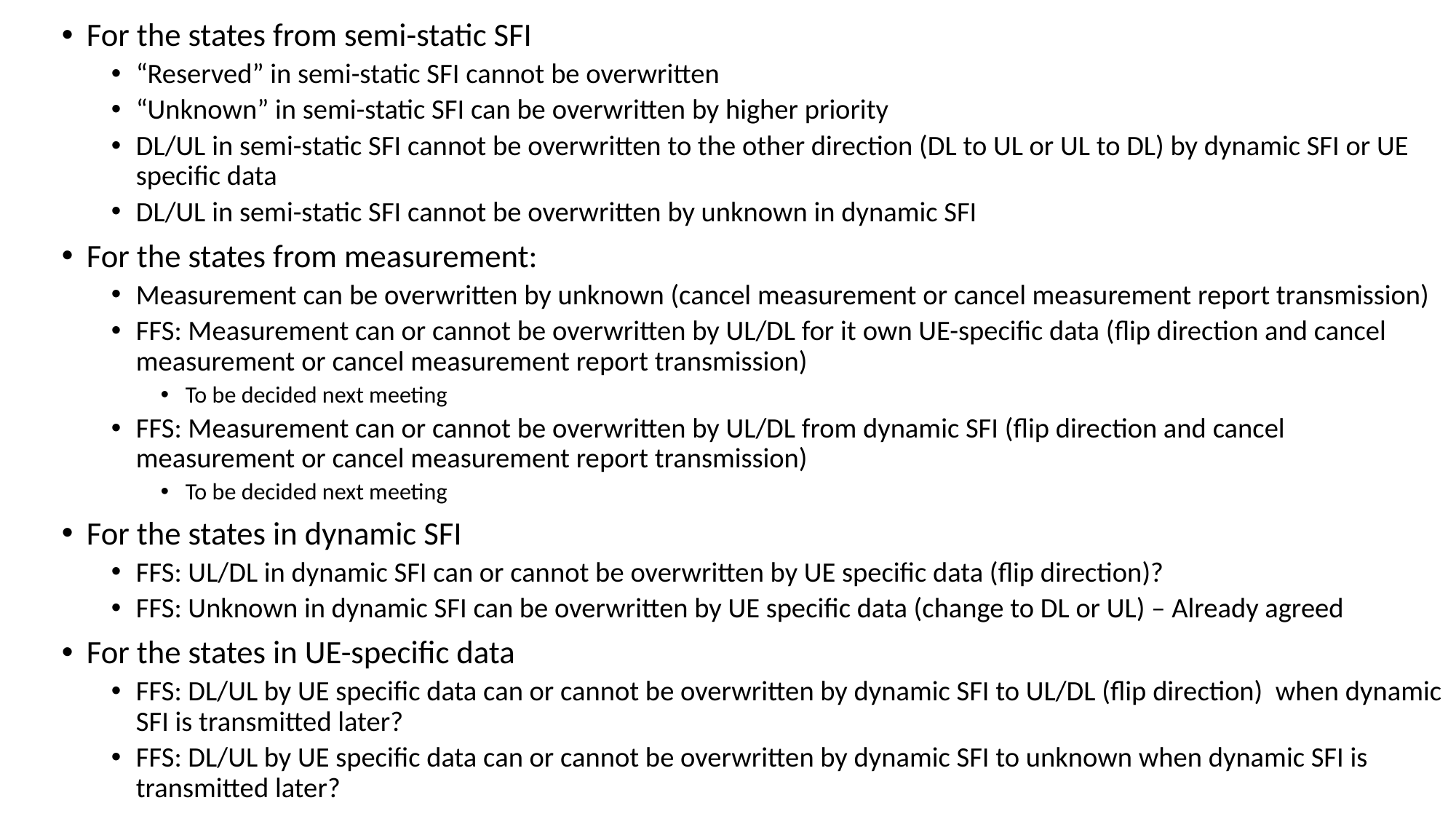

For the states from semi-static SFI
“Reserved” in semi-static SFI cannot be overwritten
“Unknown” in semi-static SFI can be overwritten by higher priority
DL/UL in semi-static SFI cannot be overwritten to the other direction (DL to UL or UL to DL) by dynamic SFI or UE specific data
DL/UL in semi-static SFI cannot be overwritten by unknown in dynamic SFI
For the states from measurement:
Measurement can be overwritten by unknown (cancel measurement or cancel measurement report transmission)
FFS: Measurement can or cannot be overwritten by UL/DL for it own UE-specific data (flip direction and cancel measurement or cancel measurement report transmission)
To be decided next meeting
FFS: Measurement can or cannot be overwritten by UL/DL from dynamic SFI (flip direction and cancel measurement or cancel measurement report transmission)
To be decided next meeting
For the states in dynamic SFI
FFS: UL/DL in dynamic SFI can or cannot be overwritten by UE specific data (flip direction)?
FFS: Unknown in dynamic SFI can be overwritten by UE specific data (change to DL or UL) – Already agreed
For the states in UE-specific data
FFS: DL/UL by UE specific data can or cannot be overwritten by dynamic SFI to UL/DL (flip direction)  when dynamic SFI is transmitted later?
FFS: DL/UL by UE specific data can or cannot be overwritten by dynamic SFI to unknown when dynamic SFI is transmitted later?